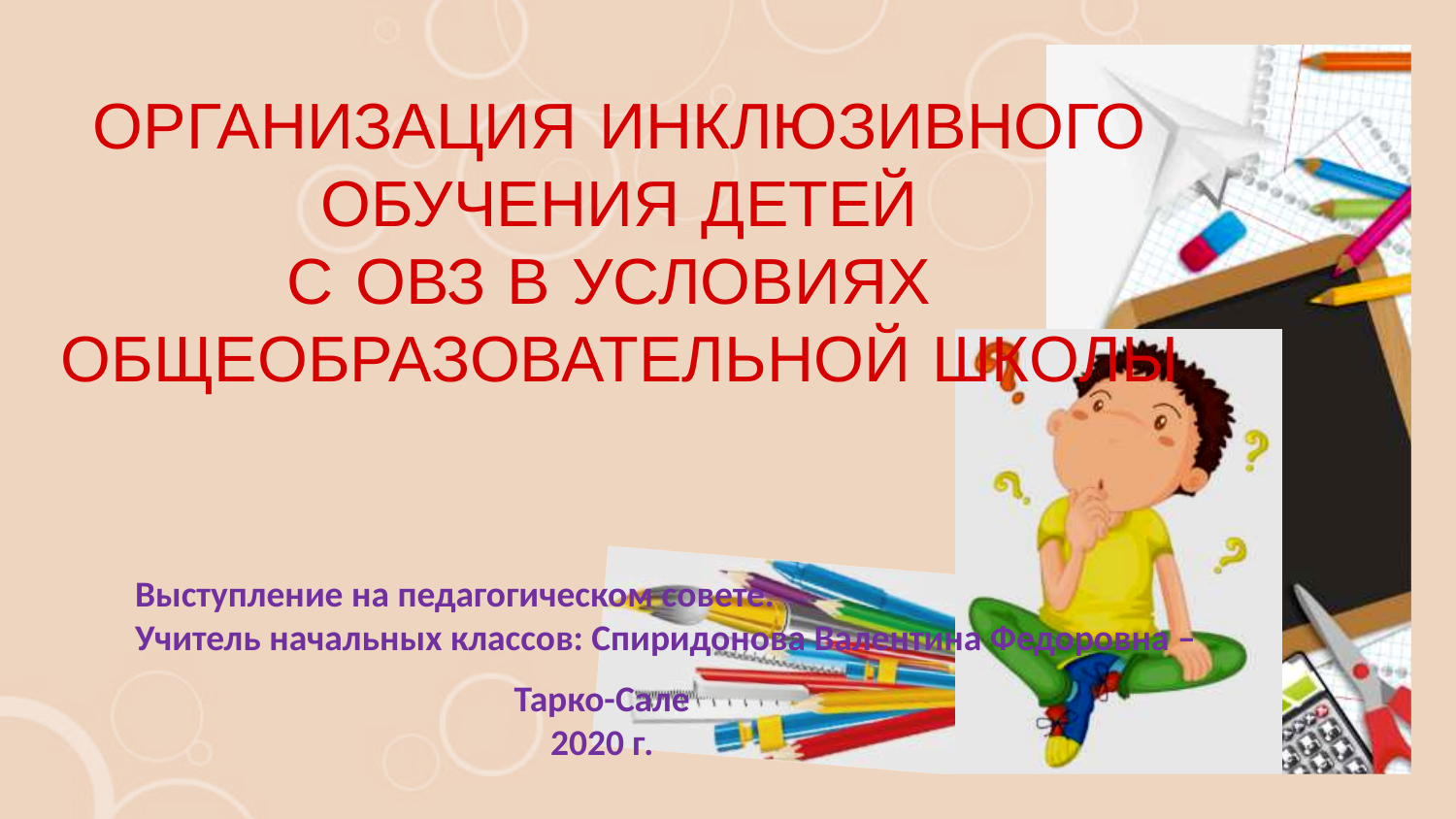

ОРГАНИЗАЦИЯ ИНКЛЮЗИВНОГО ОБУЧЕНИЯ ДЕТЕЙ
С ОВЗ В УСЛОВИЯХ
ОБЩЕОБРАЗОВАТЕЛЬНОЙ ШКОЛЫ
Выступление на педагогическом совете.
Учитель начальных классов: Спиридонова Валентина Федоровна –
Тарко-Сале
2020 г.